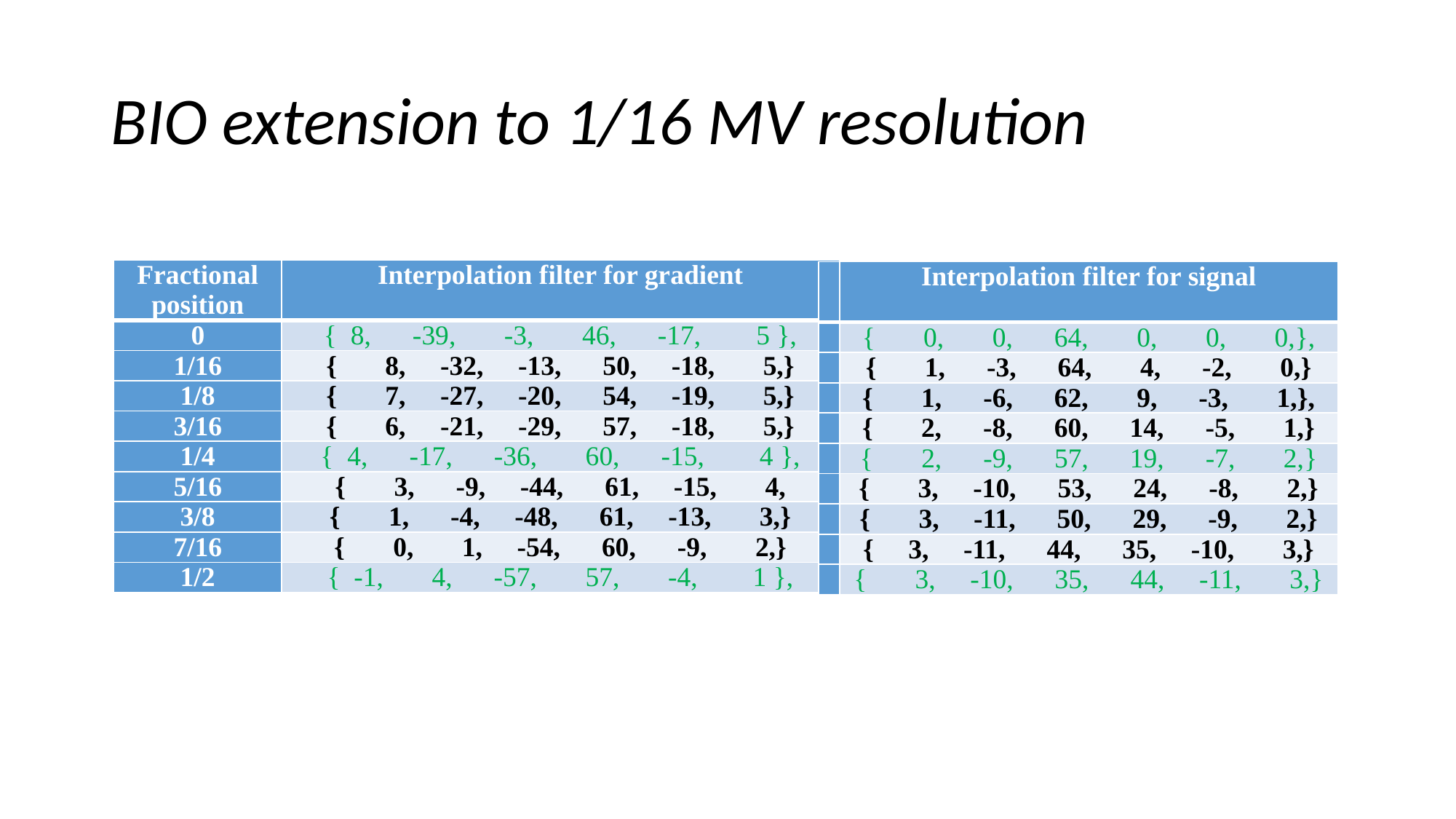

# BIO extension to 1/16 MV resolution
| Fractional position | Interpolation filter for gradient |
| --- | --- |
| 0 | { 8, -39, -3, 46, -17, 5 }, |
| 1/16 | { 8, -32, -13, 50, -18, 5,} |
| 1/8 | { 7, -27, -20, 54, -19, 5,} |
| 3/16 | { 6, -21, -29, 57, -18, 5,} |
| 1/4 | { 4, -17, -36, 60, -15, 4 }, |
| 5/16 | { 3, -9, -44, 61, -15, 4, |
| 3/8 | { 1, -4, -48, 61, -13, 3,} |
| 7/16 | { 0, 1, -54, 60, -9, 2,} |
| 1/2 | { -1, 4, -57, 57, -4, 1 }, |
|  | Interpolation filter for signal |
| --- | --- |
|  | { 0, 0, 64, 0, 0, 0,}, |
|  | { 1, -3, 64, 4, -2, 0,} |
|  | { 1, -6, 62, 9, -3, 1,}, |
|  | { 2, -8, 60, 14, -5, 1,} |
|  | { 2, -9, 57, 19, -7, 2,} |
|  | { 3, -10, 53, 24, -8, 2,} |
|  | { 3, -11, 50, 29, -9, 2,} |
|  | { 3, -11, 44, 35, -10, 3,} |
|  | { 3, -10, 35, 44, -11, 3,} |